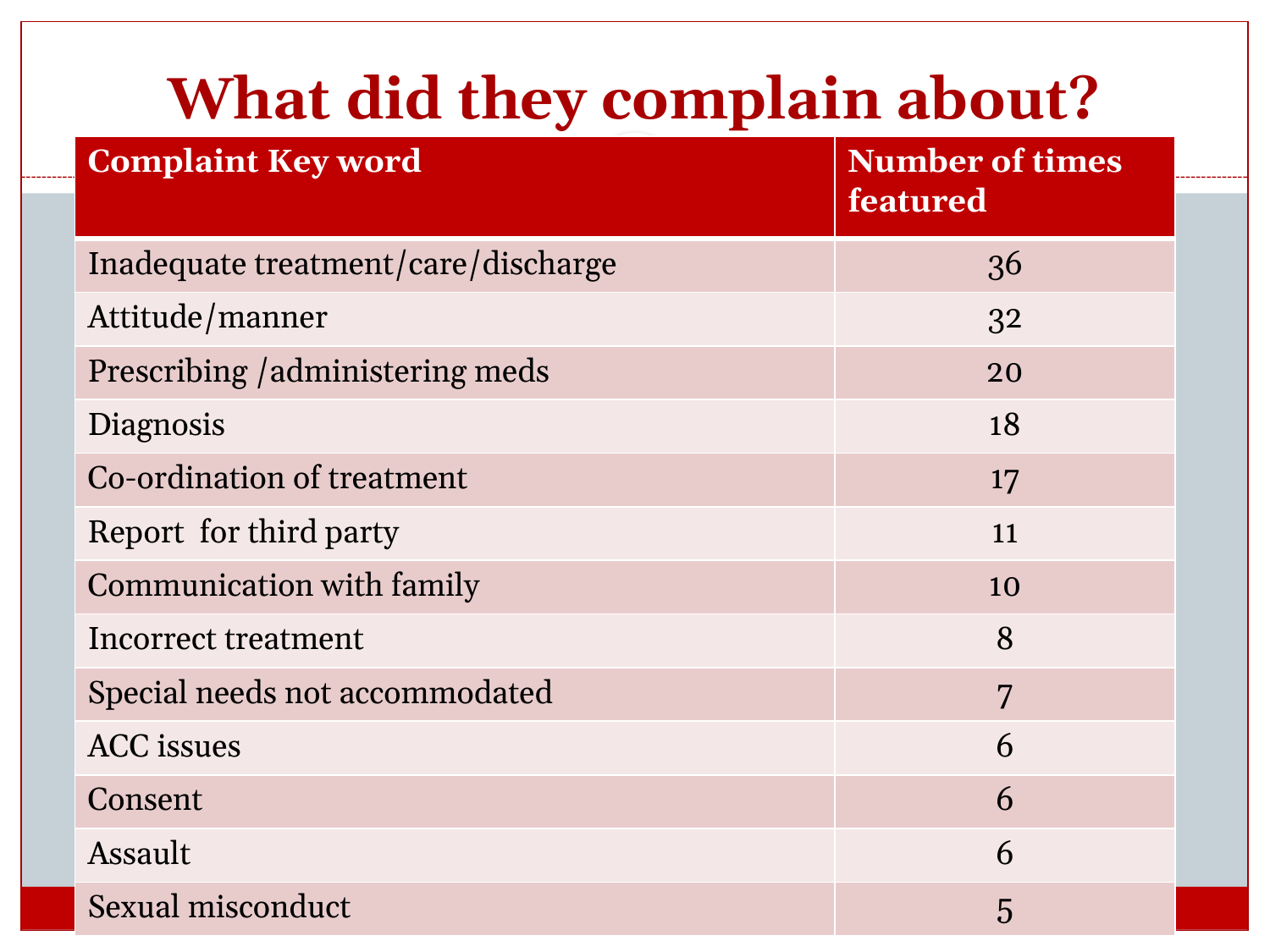

# What did they complain about?
| Complaint Key word | Number of times featured |
| --- | --- |
| Inadequate treatment/care/discharge | 36 |
| Attitude/manner | 32 |
| Prescribing /administering meds | 20 |
| Diagnosis | 18 |
| Co-ordination of treatment | 17 |
| Report for third party | 11 |
| Communication with family | 10 |
| Incorrect treatment | 8 |
| Special needs not accommodated | 7 |
| ACC issues | 6 |
| Consent | 6 |
| Assault | 6 |
| Sexual misconduct | 5 |